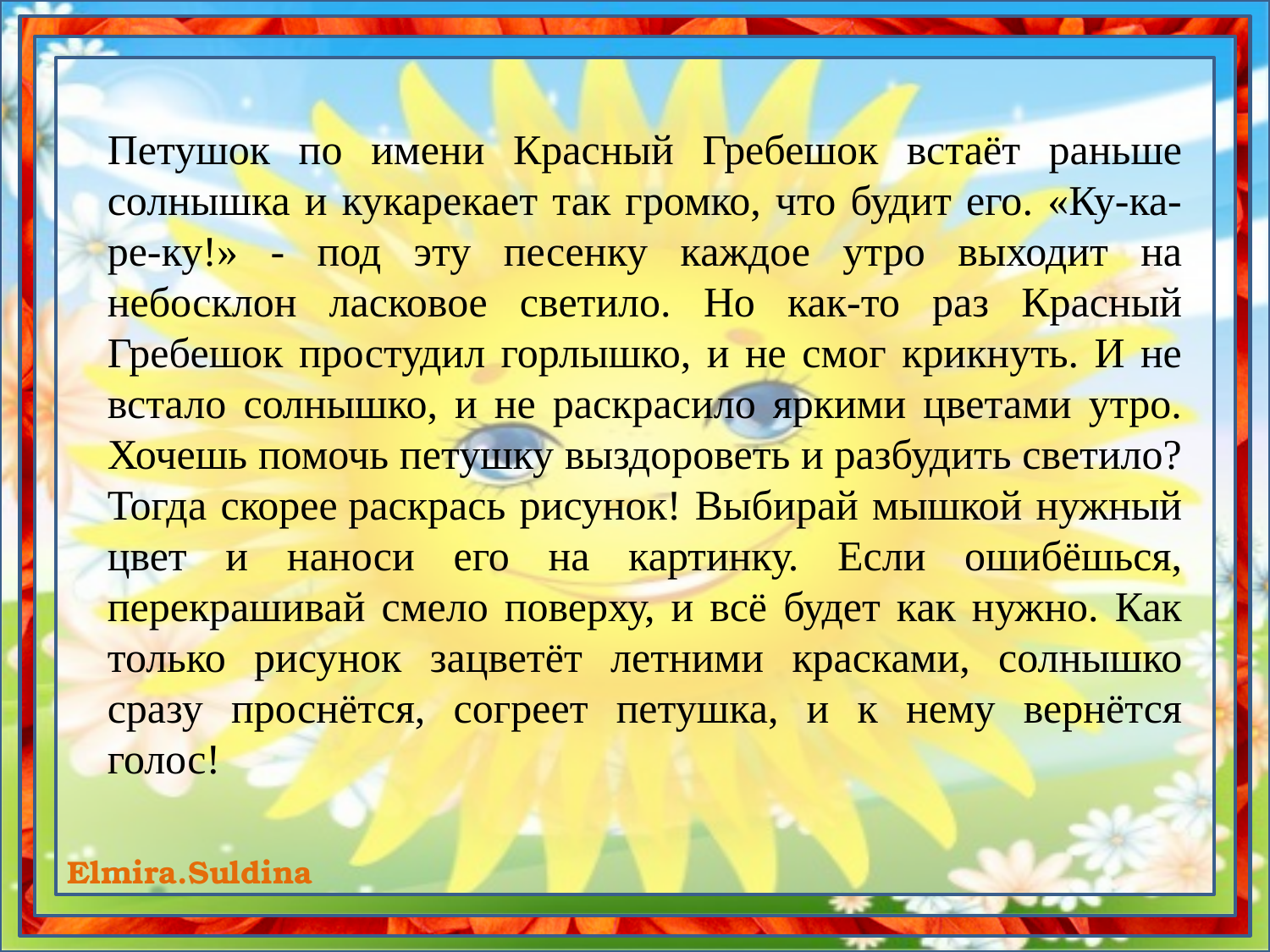

Петушок по имени Красный Гребешок встаёт раньше солнышка и кукарекает так громко, что будит его. «Ку-ка-ре-ку!» - под эту песенку каждое утро выходит на небосклон ласковое светило. Но как-то раз Красный Гребешок простудил горлышко, и не смог крикнуть. И не встало солнышко, и не раскрасило яркими цветами утро. Хочешь помочь петушку выздороветь и разбудить светило? Тогда скорее раскрась рисунок! Выбирай мышкой нужный цвет и наноси его на картинку. Если ошибёшься, перекрашивай смело поверху, и всё будет как нужно. Как только рисунок зацветёт летними красками, солнышко сразу проснётся, согреет петушка, и к нему вернётся голос!